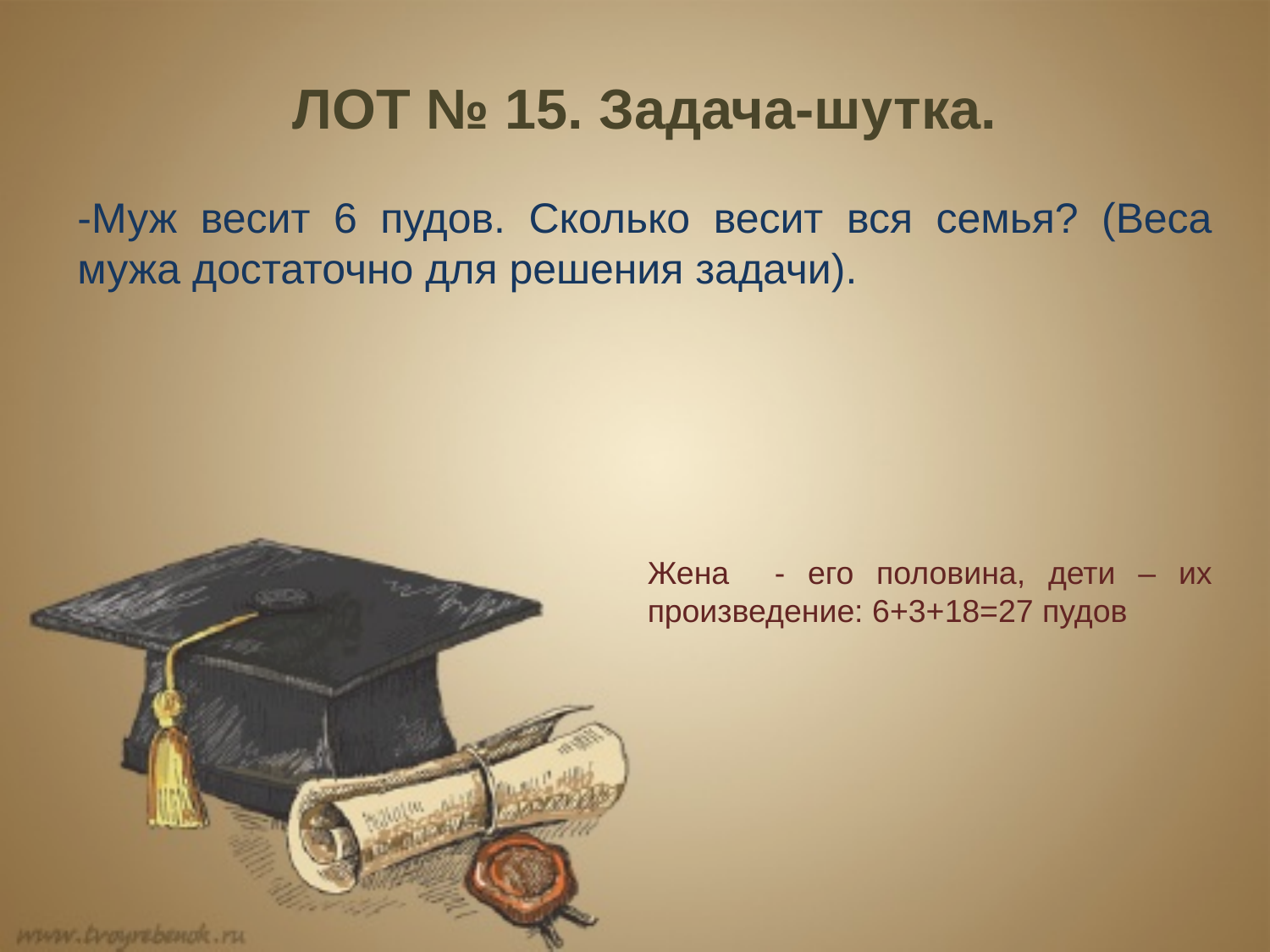

ЛОТ № 15. Задача-шутка.

-Муж весит 6 пудов. Сколько весит вся семья? (Веса мужа достаточно для решения задачи).

Жена  - его половина, дети – их произведение: 6+3+18=27 пудов